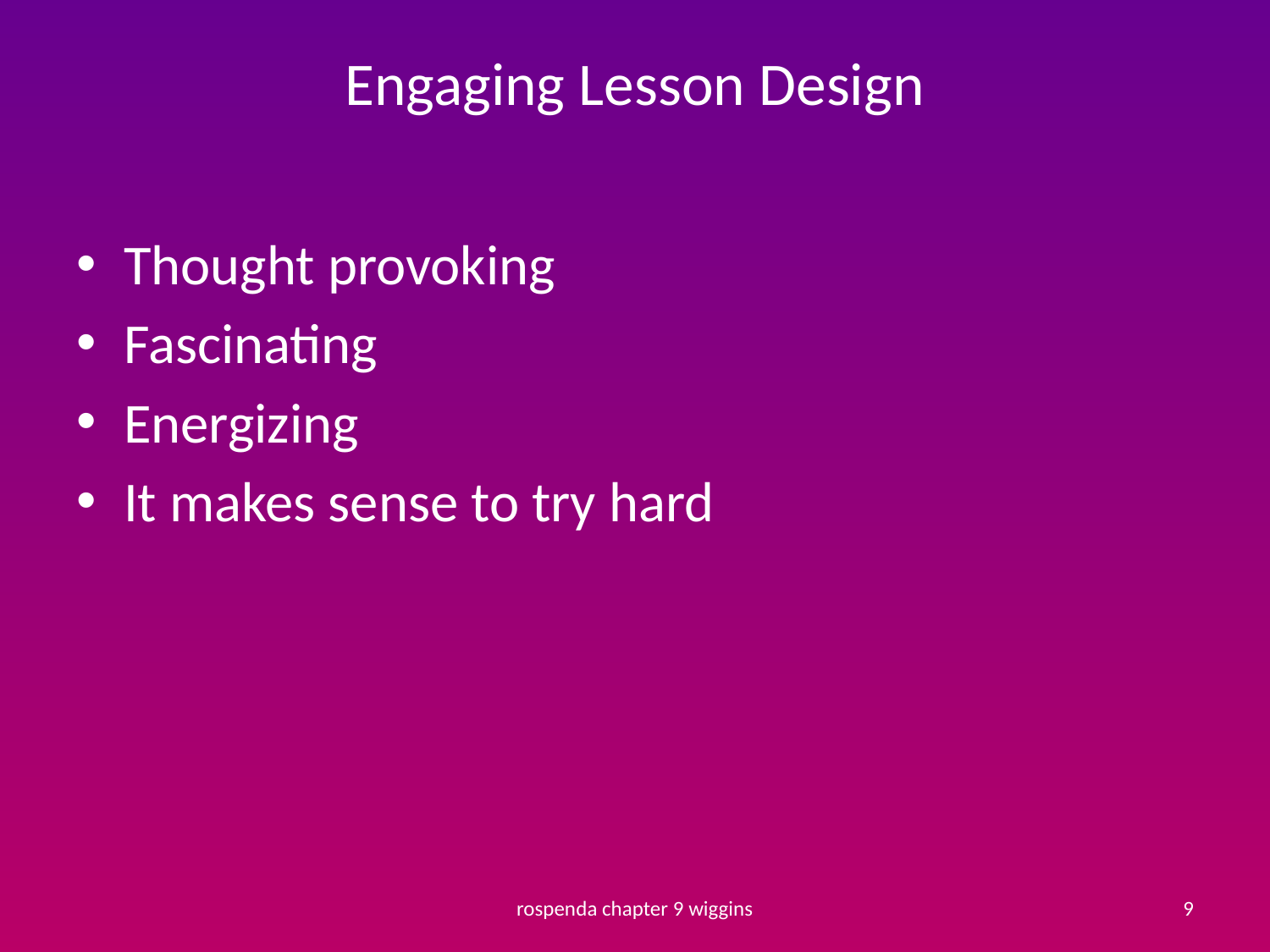

# Engaging Lesson Design
Thought provoking
Fascinating
Energizing
It makes sense to try hard
rospenda chapter 9 wiggins
9